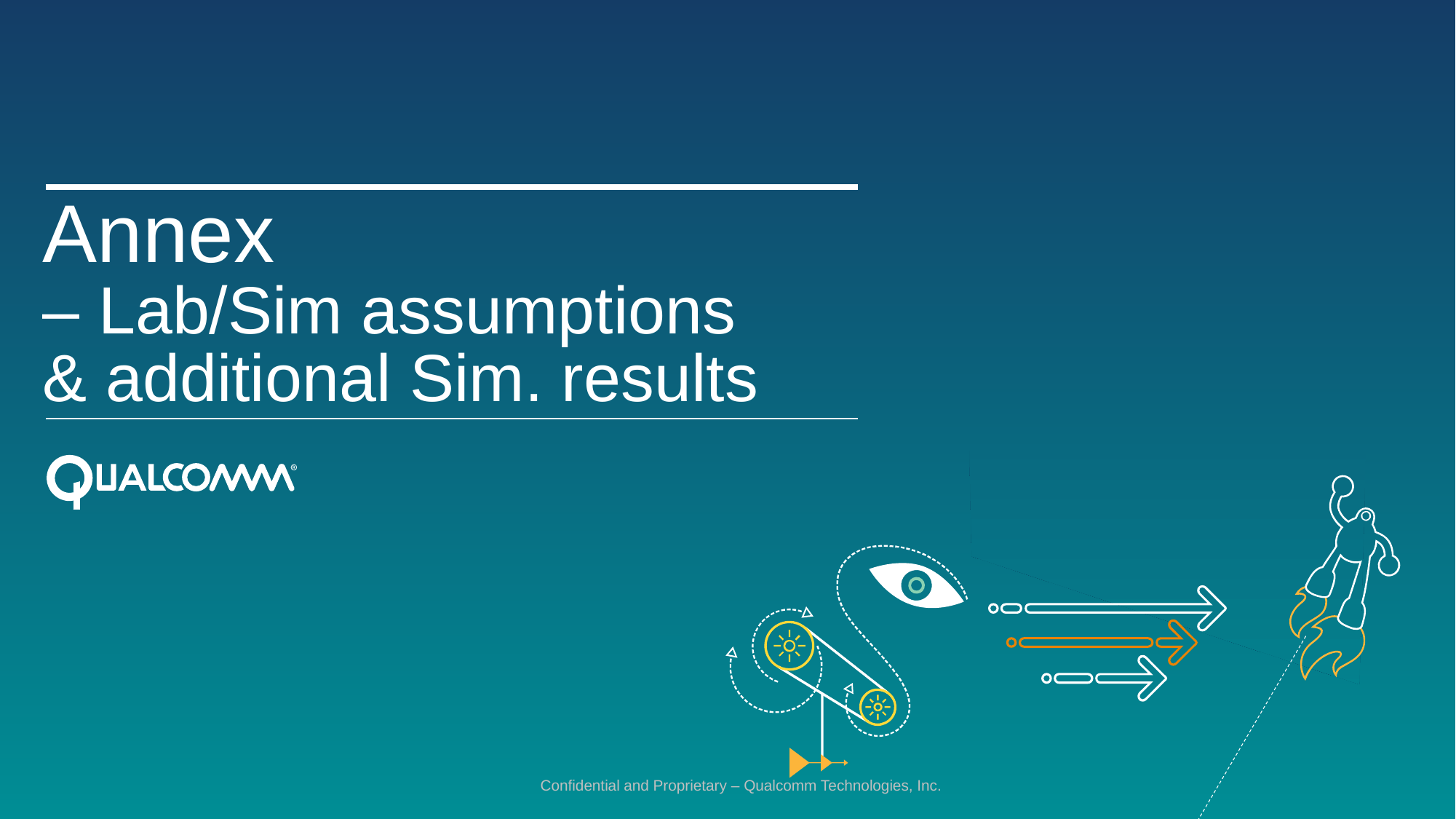

# Annex – Lab/Sim assumptions & additional Sim. results